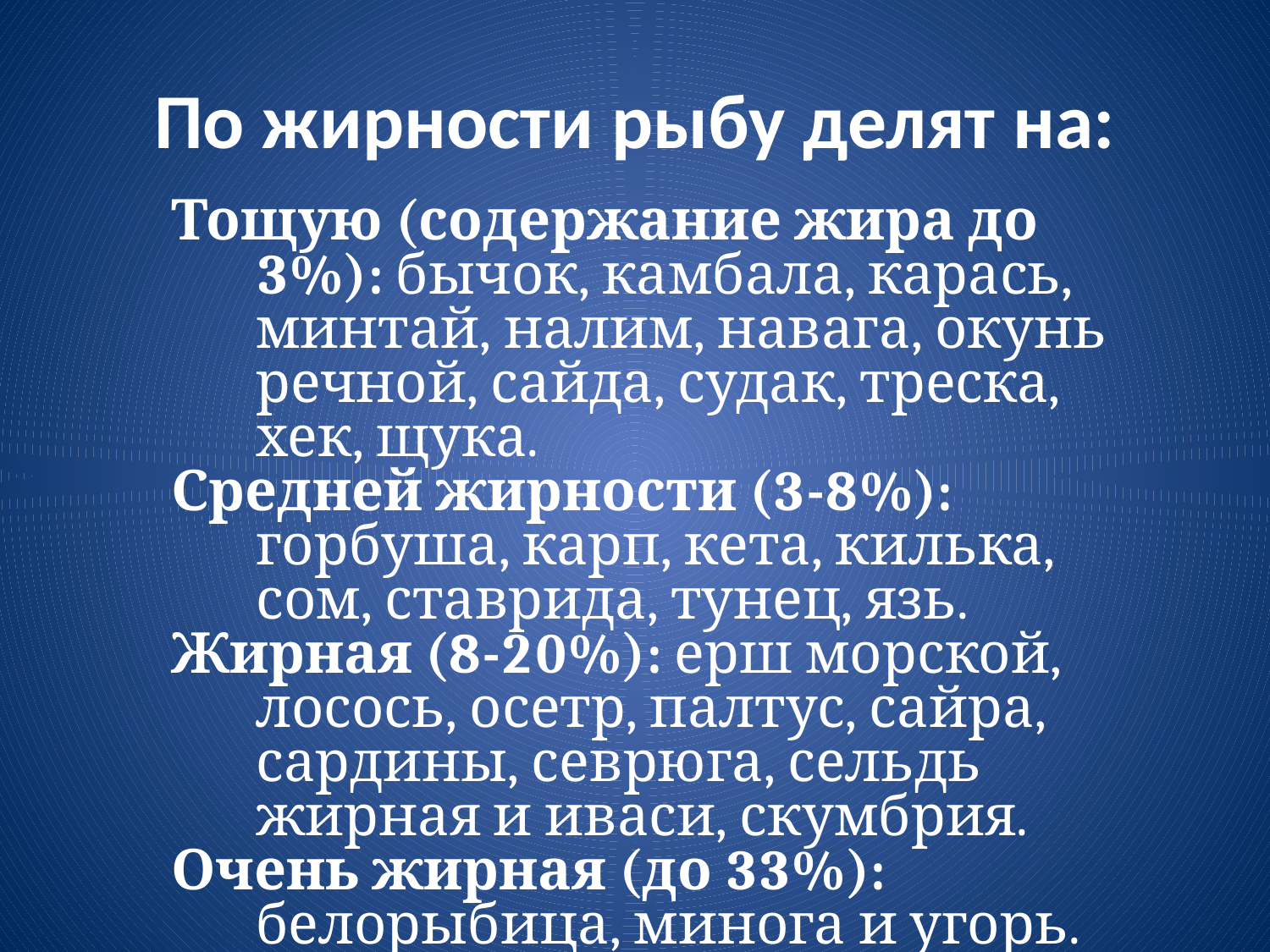

# По жирности рыбу делят на:
Тощую (содержание жира до 3%): бычок, камбала, карась, минтай, налим, навага, окунь речной, сайда, судак, треска, хек, щука.
Средней жирности (3-8%): горбуша, карп, кета, килька, сом, ставрида, тунец, язь.
Жирная (8-20%): ерш морской, лосось, осетр, палтус, сайра, сардины, севрюга, сельдь жирная и иваси, скумбрия.
Очень жирная (до 33%): белорыбица, минога и угорь.